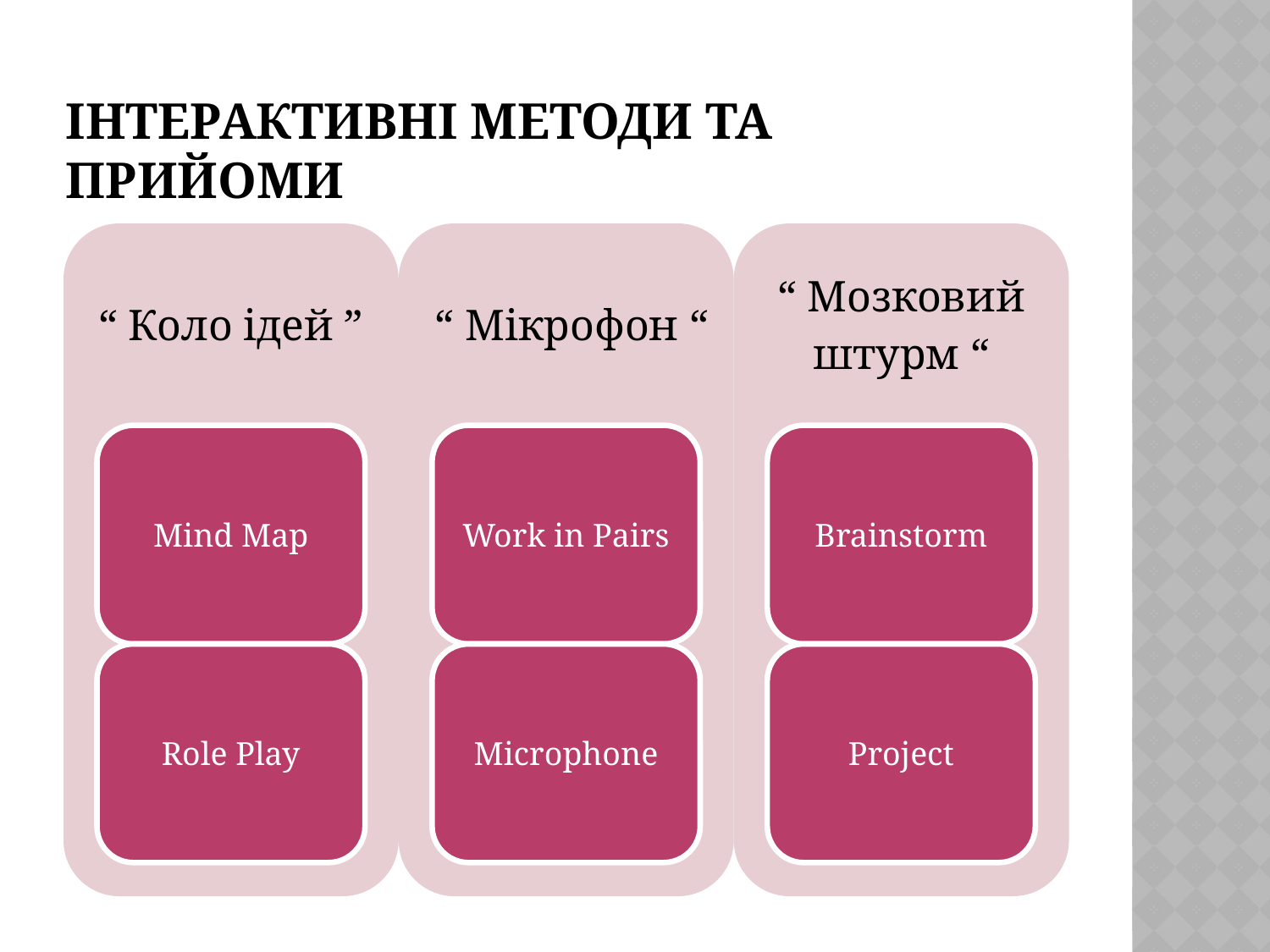

# Інтерактивні методи та прийоми
“ Коло ідей ”
Mind Map
Role Play
 “ Мікрофон “
Work in Pairs
Microphone
“ Мозковий штурм “
Brainstorm
Project